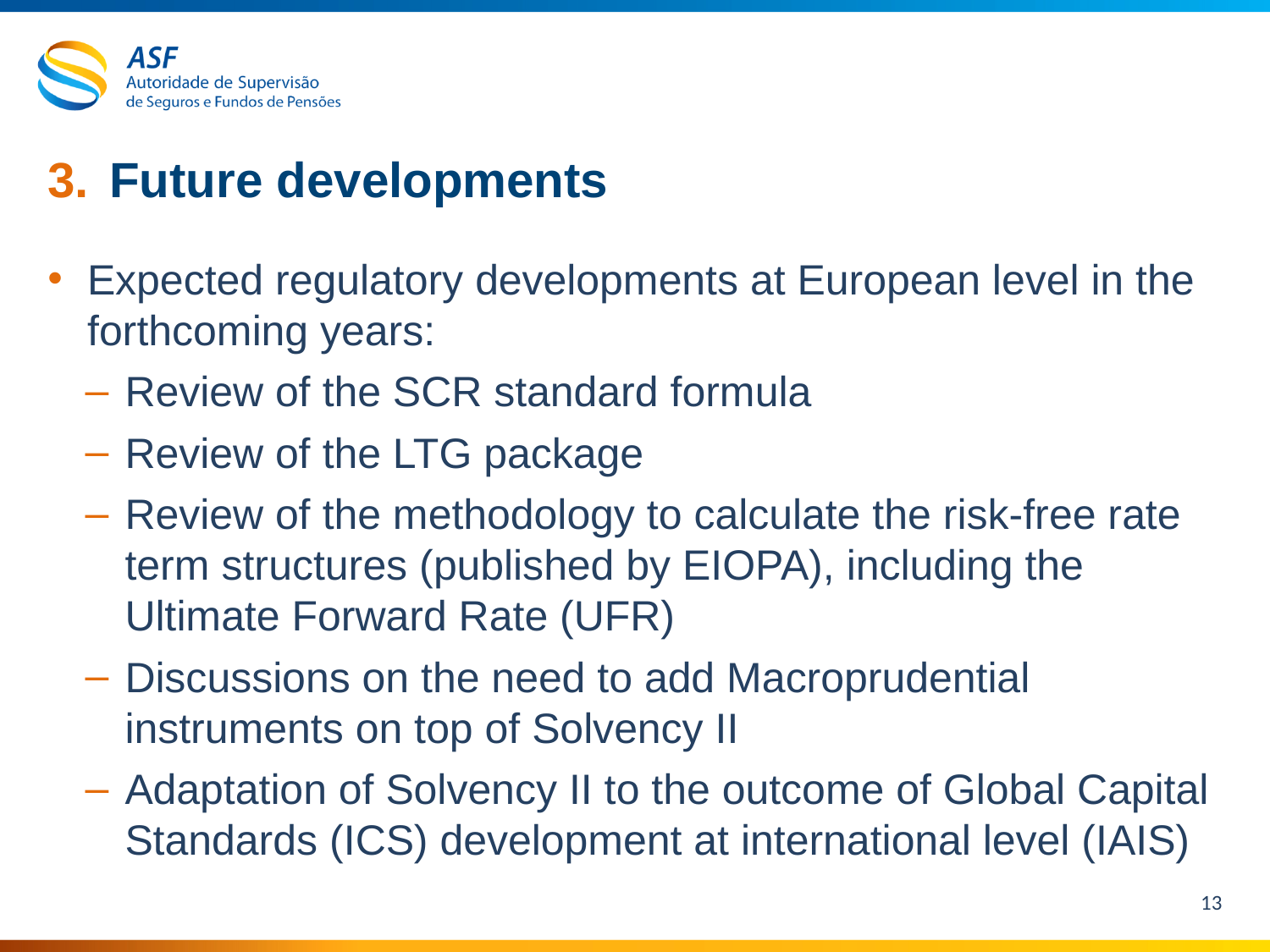

# 3.	Future developments
Expected regulatory developments at European level in the forthcoming years:
Review of the SCR standard formula
Review of the LTG package
Review of the methodology to calculate the risk-free rate term structures (published by EIOPA), including the Ultimate Forward Rate (UFR)
Discussions on the need to add Macroprudential instruments on top of Solvency II
Adaptation of Solvency II to the outcome of Global Capital Standards (ICS) development at international level (IAIS)
13